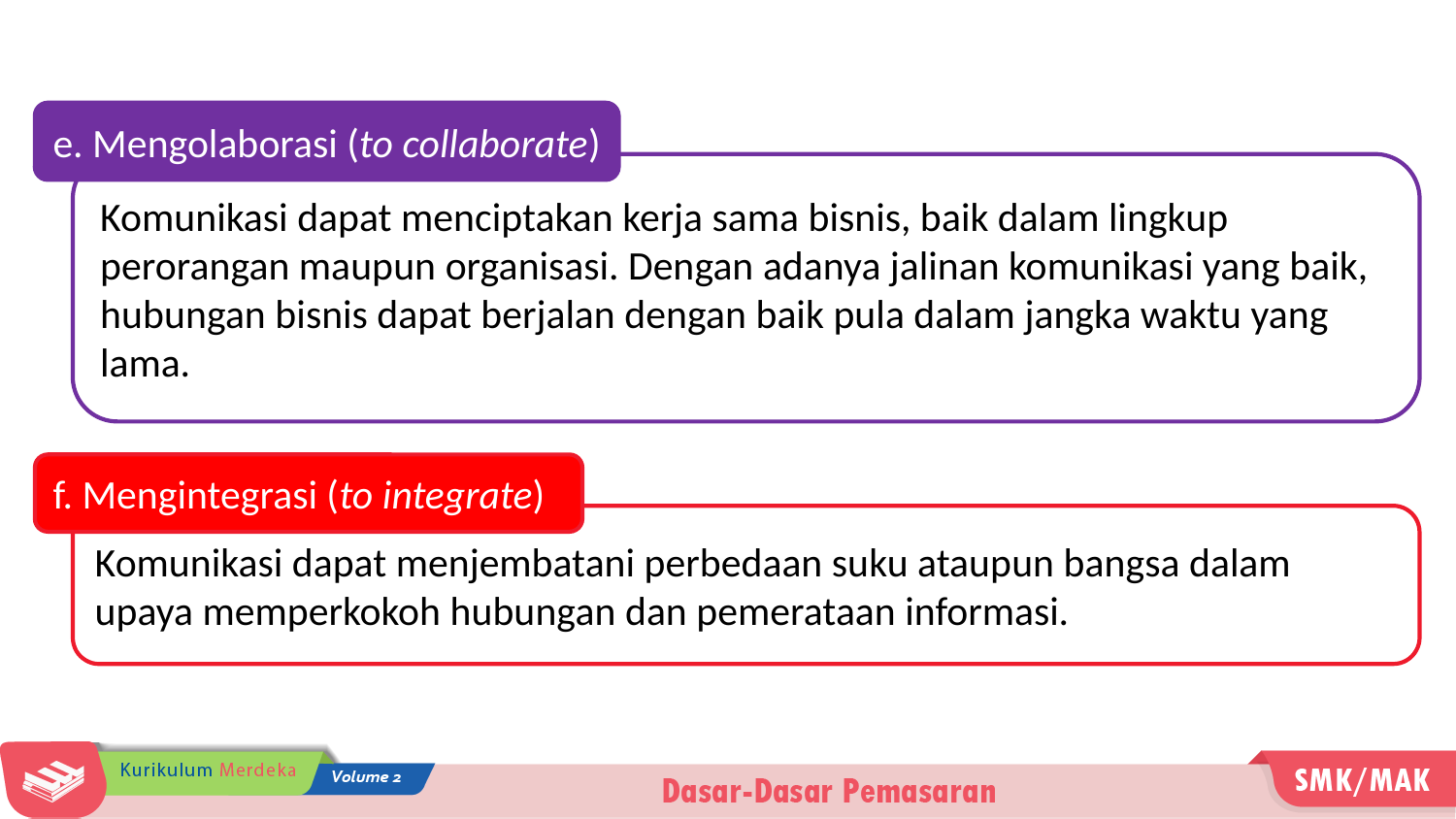

e. Mengolaborasi (to collaborate)
Komunikasi dapat menciptakan kerja sama bisnis, baik dalam lingkup perorangan maupun organisasi. Dengan adanya jalinan komunikasi yang baik, hubungan bisnis dapat berjalan dengan baik pula dalam jangka waktu yang lama.
f. Mengintegrasi (to integrate)
Komunikasi dapat menjembatani perbedaan suku ataupun bangsa dalam upaya memperkokoh hubungan dan pemerataan informasi.